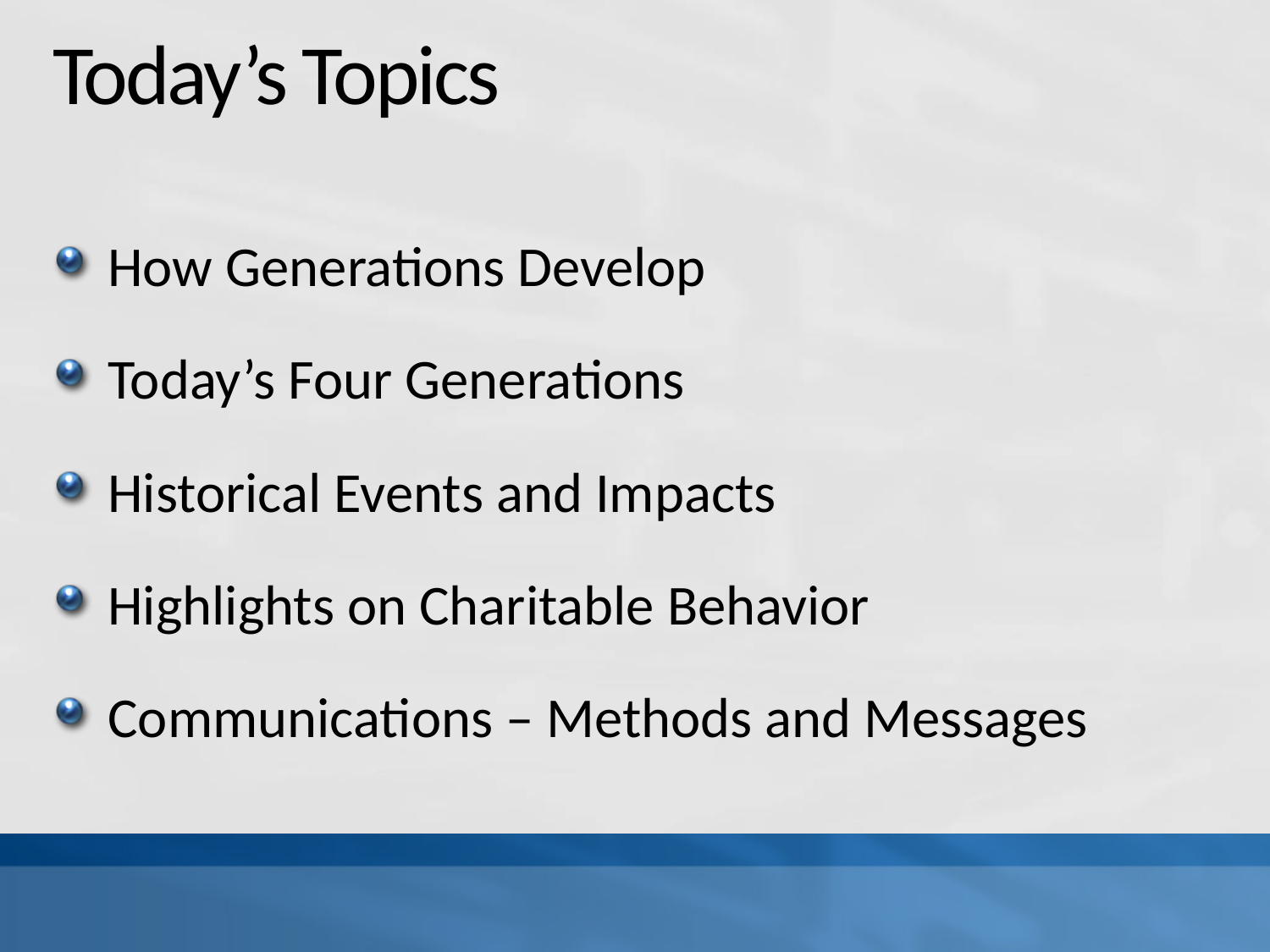

# Today’s Topics
How Generations Develop
Today’s Four Generations
Historical Events and Impacts
Highlights on Charitable Behavior
Communications – Methods and Messages